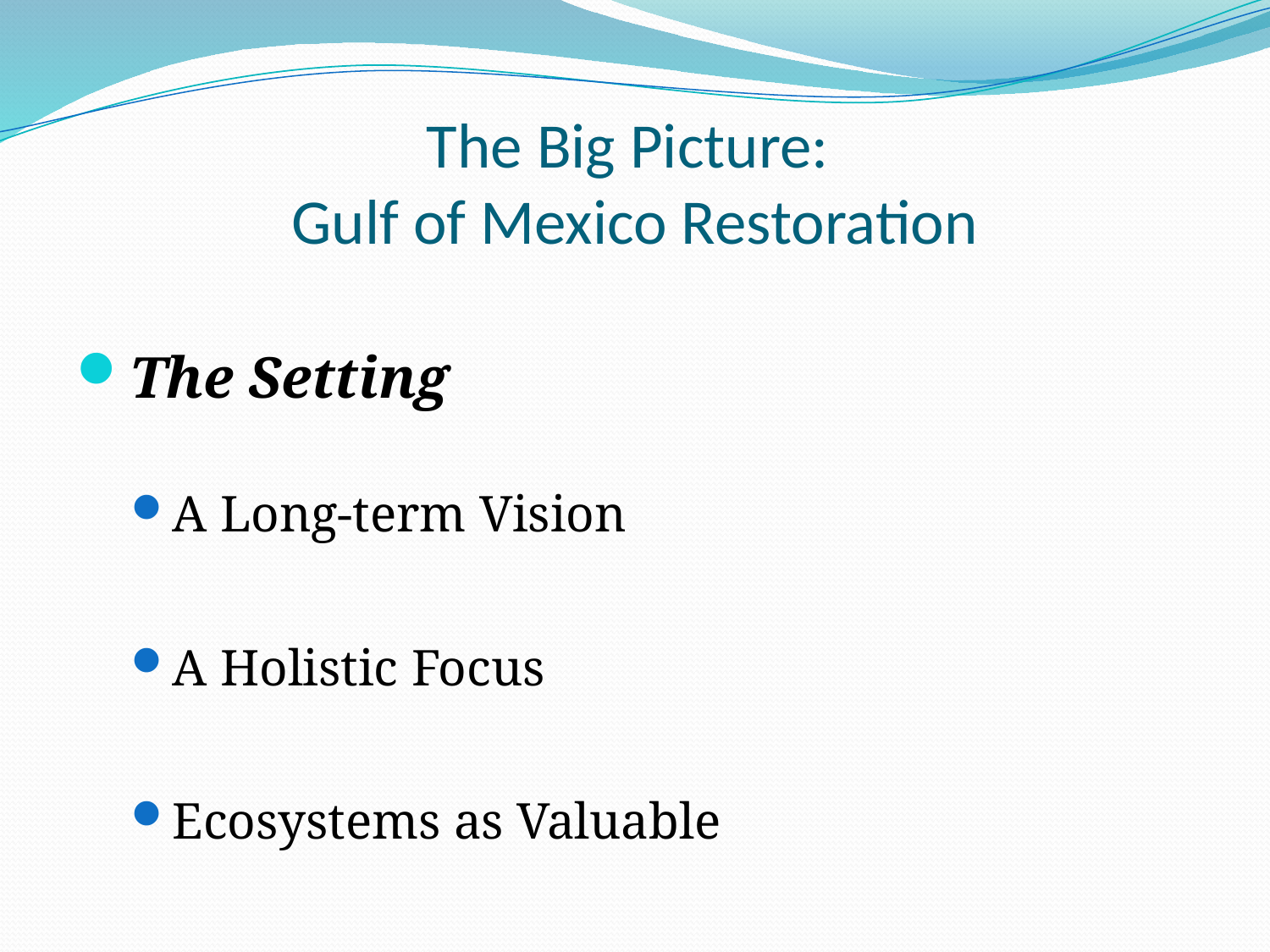

# The Big Picture: Gulf of Mexico Restoration

The Setting

A Long-term Vision

A Holistic Focus

Ecosystems as Valuable